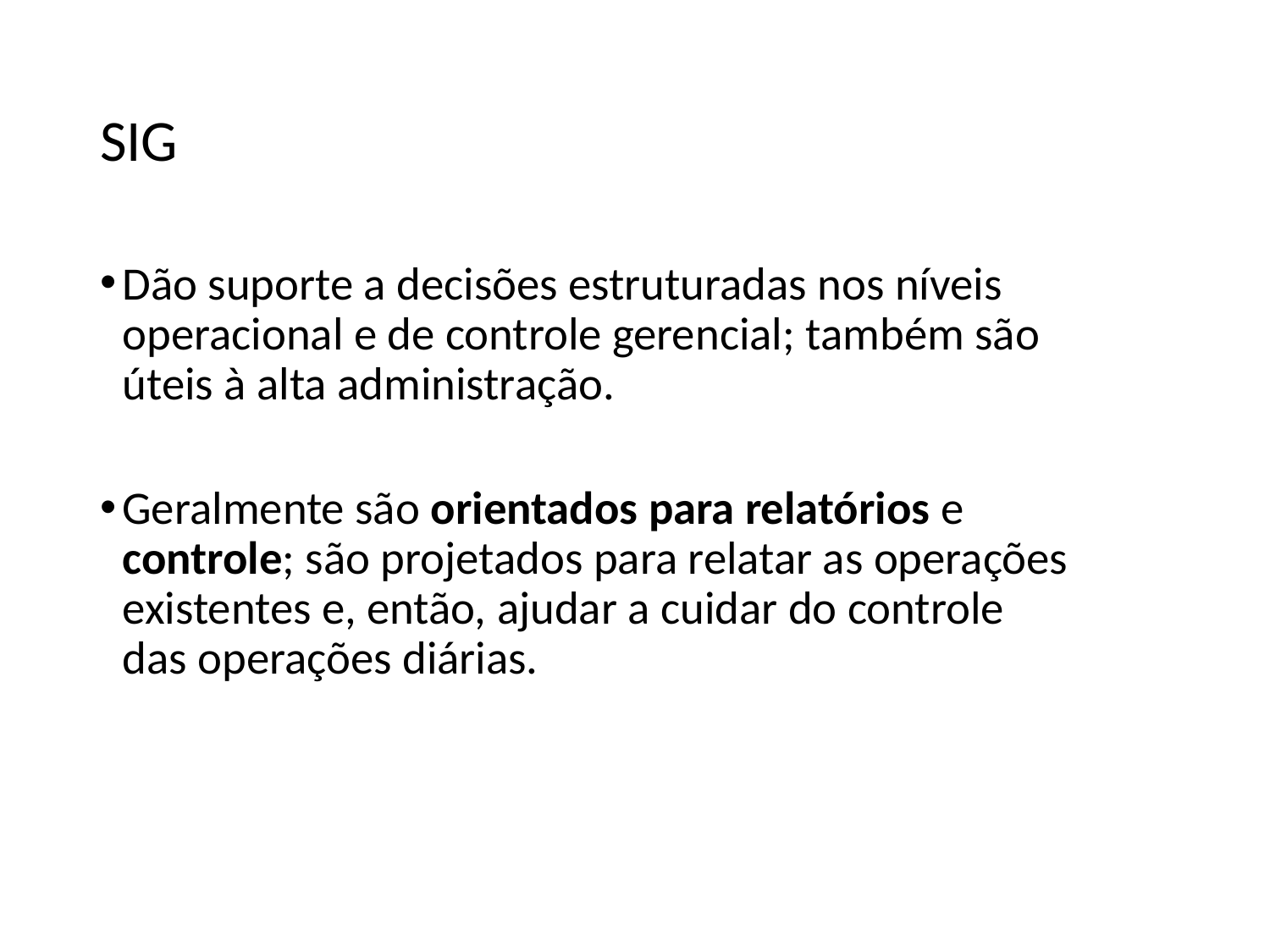

# SIG
Dão suporte a decisões estruturadas nos níveis
operacional e de controle gerencial; também são
úteis à alta administração.

Geralmente são orientados para relatórios e
controle; são projetados para relatar as operações
existentes e, então, ajudar a cuidar do controle
das operações diárias.